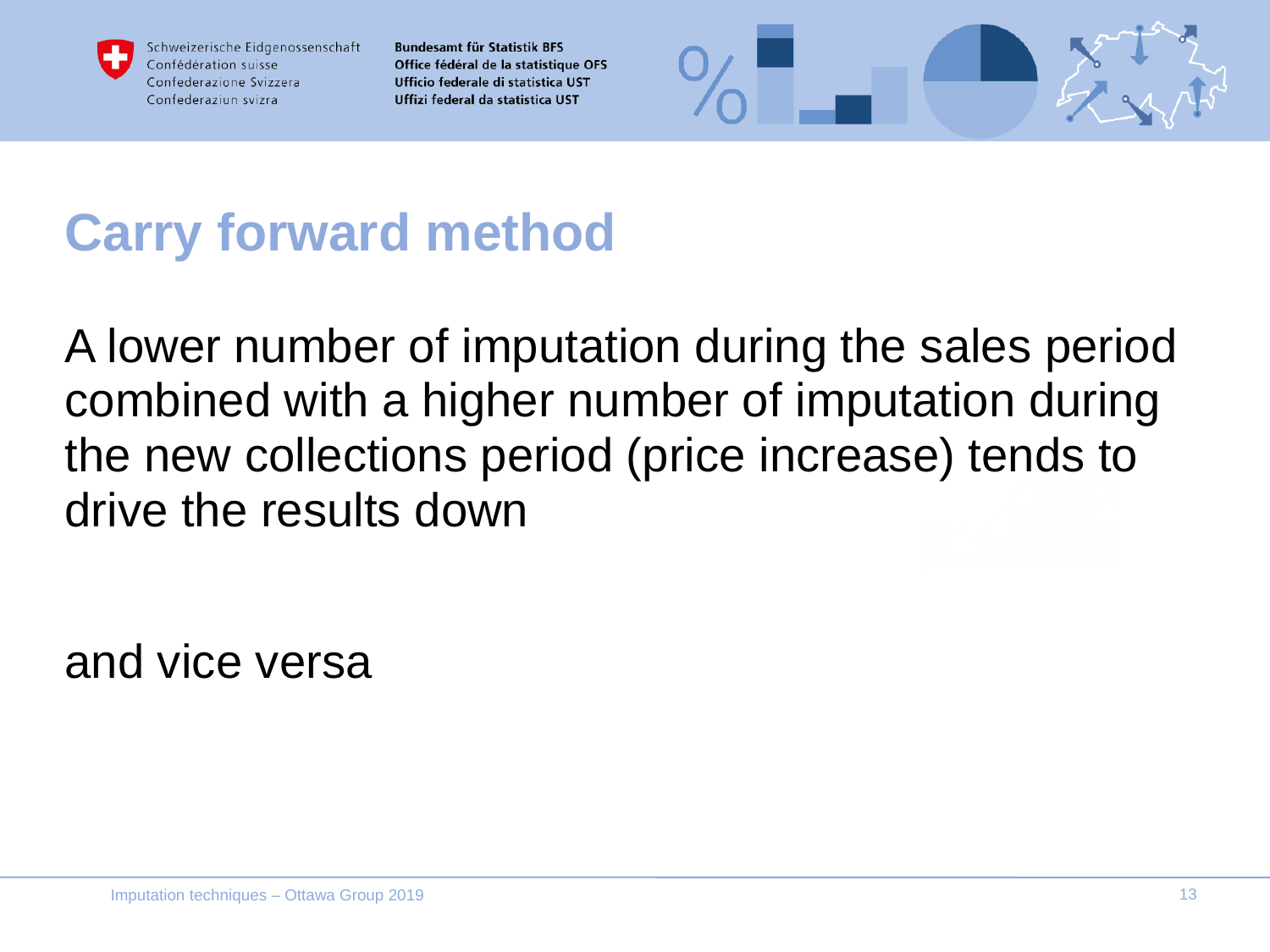

# Carry forward method
A lower number of imputation during the sales period combined with a higher number of imputation during the new collections period (price increase) tends to drive the results down

and vice versa